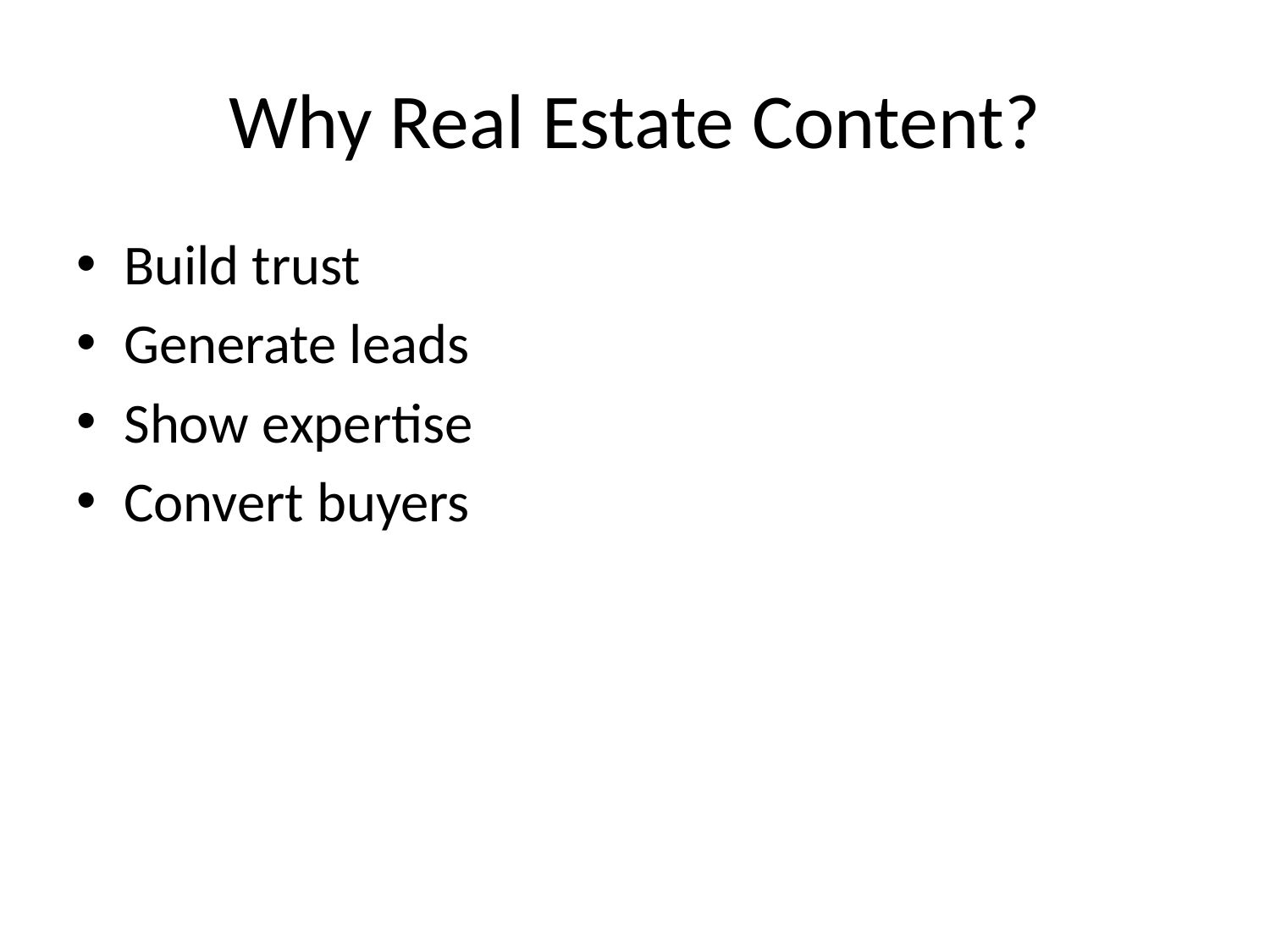

# Why Real Estate Content?
Build trust
Generate leads
Show expertise
Convert buyers